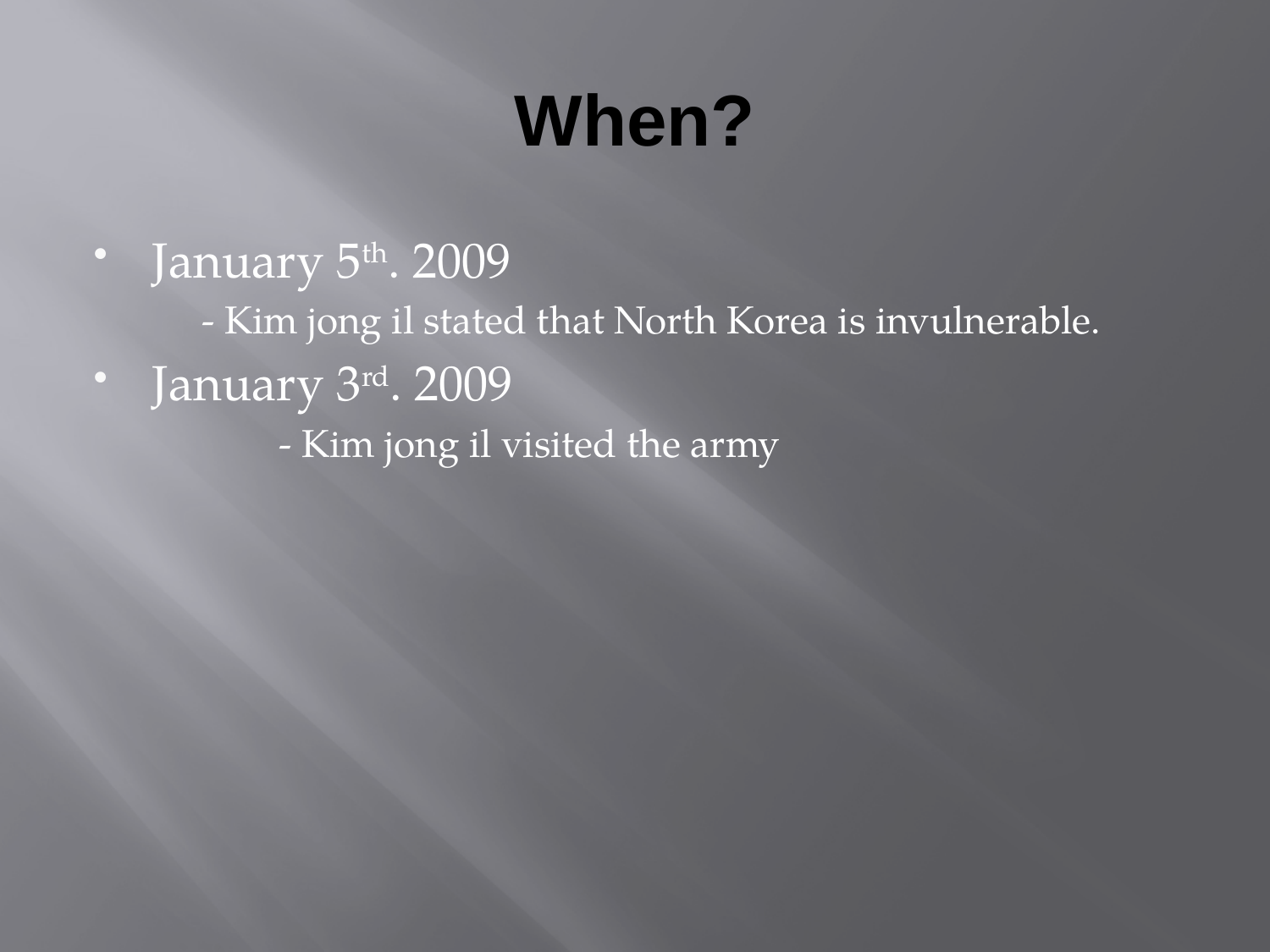

# When?
January 5th. 2009
- Kim jong il stated that North Korea is invulnerable.
January 3rd. 2009
		- Kim jong il visited the army